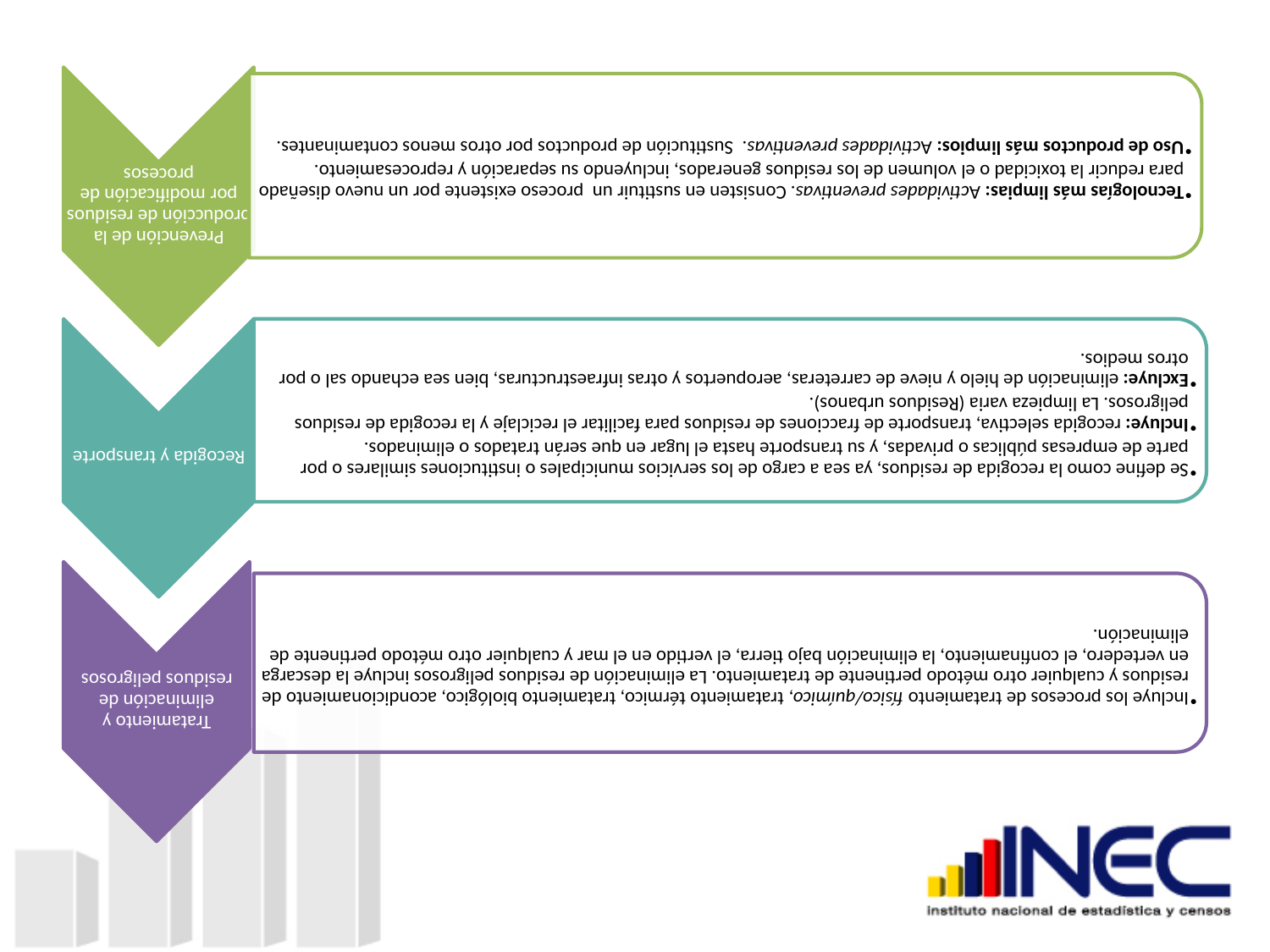

Prevención de la producción de residuos por modificación de procesos
Tecnologías más limpias: Actividades preventivas. Consisten en sustituir un  proceso existente por un nuevo diseñado para reducir la toxicidad o el volumen de los residuos generados, incluyendo su separación y reprocesamiento.
Uso de productos más limpios: Actividades preventivas.  Sustitución de productos por otros menos contaminantes.
Recogida y transporte
Se define como la recogida de residuos, ya sea a cargo de los servicios municipales o instituciones similares o por parte de empresas públicas o privadas, y su transporte hasta el lugar en que serán tratados o eliminados.
Incluye: recogida selectiva, transporte de fracciones de residuos para facilitar el reciclaje y la recogida de residuos peligrosos. La limpieza varia (Residuos urbanos).
Excluye: eliminación de hielo y nieve de carreteras, aeropuertos y otras infraestructuras, bien sea echando sal o por otros medios.
Tratamiento y eliminación de residuos peligrosos
Incluye los procesos de tratamiento físico/químico, tratamiento térmico, tratamiento biológico, acondicionamiento de residuos y cualquier otro método pertinente de tratamiento. La eliminación de residuos peligrosos incluye la descarga en vertedero, el confinamiento, la eliminación bajo tierra, el vertido en el mar y cualquier otro método pertinente de eliminación.